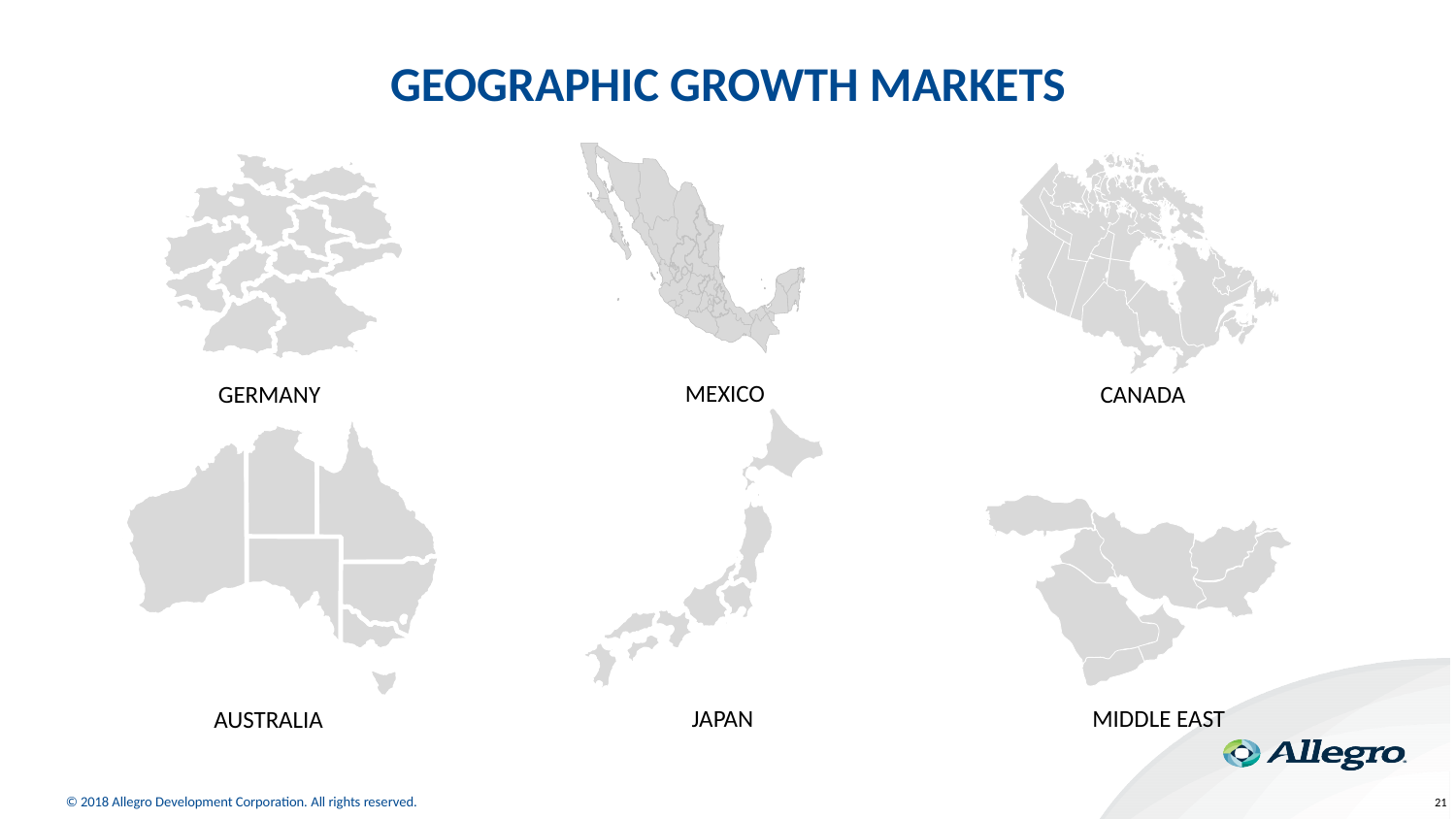

# GEOGRAPHIC GROWTH MARKETS

MEXICO
CANADA
GERMANY

MIDDLE EAST
JAPAN
AUSTRALIA